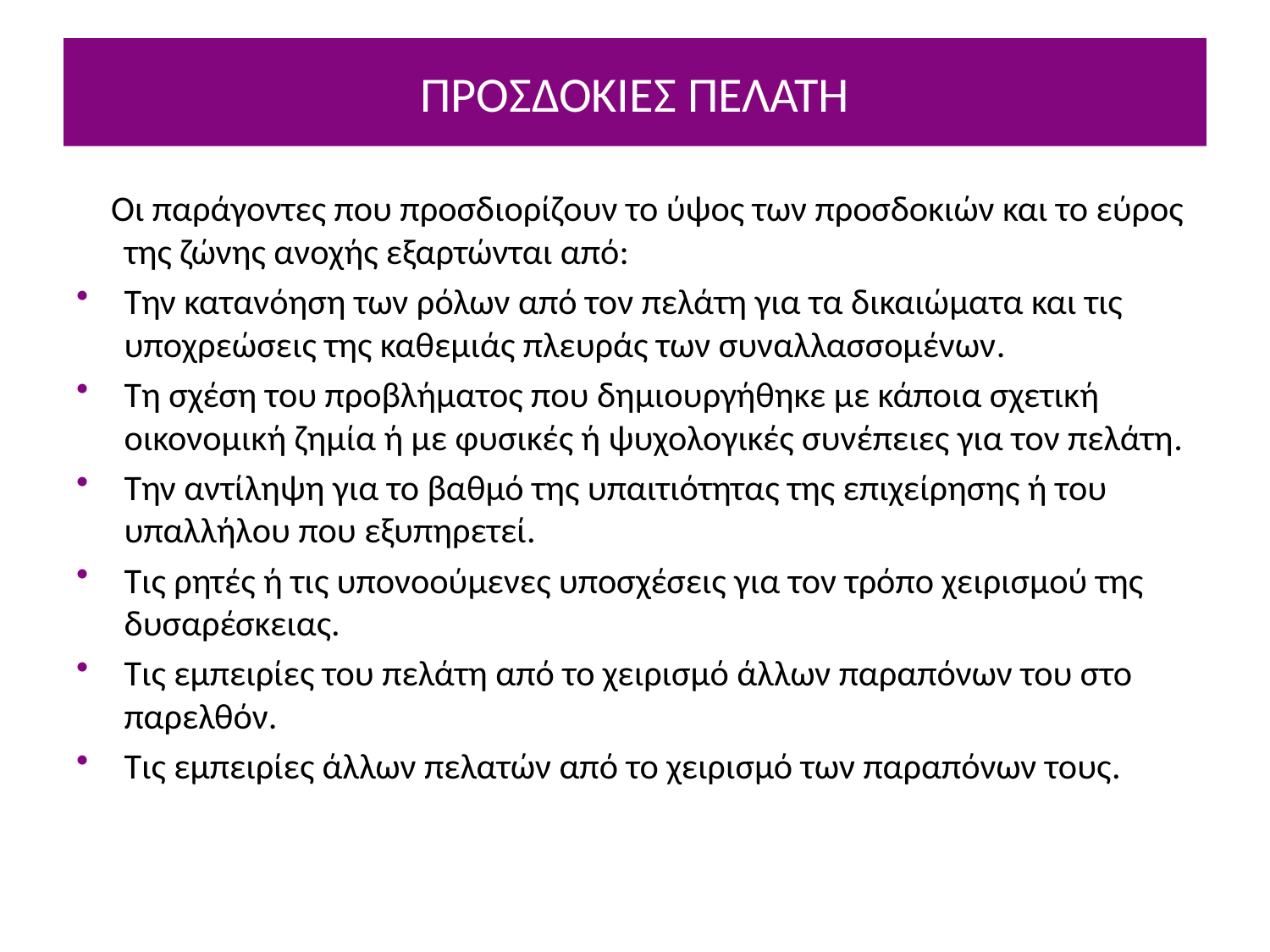

# ΠΡΟΣΔΟΚΙΕΣ ΠΕΛΑΤΗ
    Οι παράγοντες που προσδιορίζουν το ύψος των προσδοκιών και το εύρος της ζώνης ανοχής εξαρτώνται από:
Την κατανόηση των ρόλων από τον πελάτη για τα δικαιώματα και τις υποχρεώσεις της καθεμιάς πλευράς των συναλλασσομένων.
Τη σχέση του προβλήματος που δημιουργήθηκε με κάποια σχετική οικονομική ζημία ή με φυσικές ή ψυχολογικές συνέπειες για τον πελάτη.
Την αντίληψη για το βαθμό της υπαιτιότητας της επιχείρησης ή του υπαλλήλου που εξυπηρετεί.
Τις ρητές ή τις υπονοούμενες υποσχέσεις για τον τρόπο χειρισμού της δυσαρέσκειας.
Τις εμπειρίες του πελάτη από το χειρισμό άλλων παραπόνων του στο παρελθόν.
Τις εμπειρίες άλλων πελατών από το χειρισμό των παραπόνων τους.